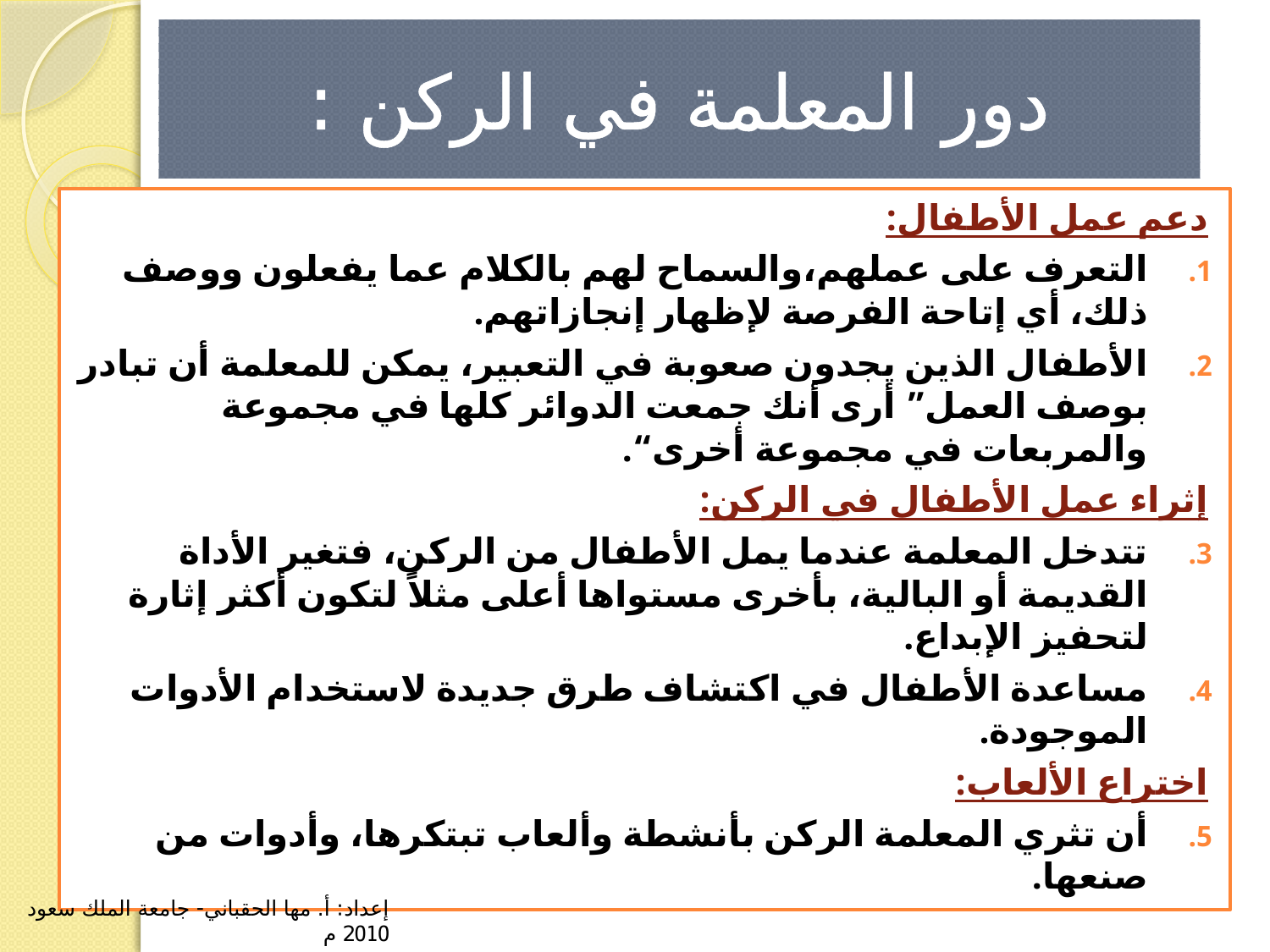

# دور المعلمة في الركن :
دعم عمل الأطفال:
التعرف على عملهم،والسماح لهم بالكلام عما يفعلون ووصف ذلك، أي إتاحة الفرصة لإظهار إنجازاتهم.
الأطفال الذين يجدون صعوبة في التعبير، يمكن للمعلمة أن تبادر بوصف العمل” أرى أنك جمعت الدوائر كلها في مجموعة والمربعات في مجموعة أخرى“.
إثراء عمل الأطفال في الركن:
تتدخل المعلمة عندما يمل الأطفال من الركن، فتغير الأداة القديمة أو البالية، بأخرى مستواها أعلى مثلاً لتكون أكثر إثارة لتحفيز الإبداع.
مساعدة الأطفال في اكتشاف طرق جديدة لاستخدام الأدوات الموجودة.
اختراع الألعاب:
أن تثري المعلمة الركن بأنشطة وألعاب تبتكرها، وأدوات من صنعها.

إعداد: أ. مها الحقباني- جامعة الملك سعود 2010 م